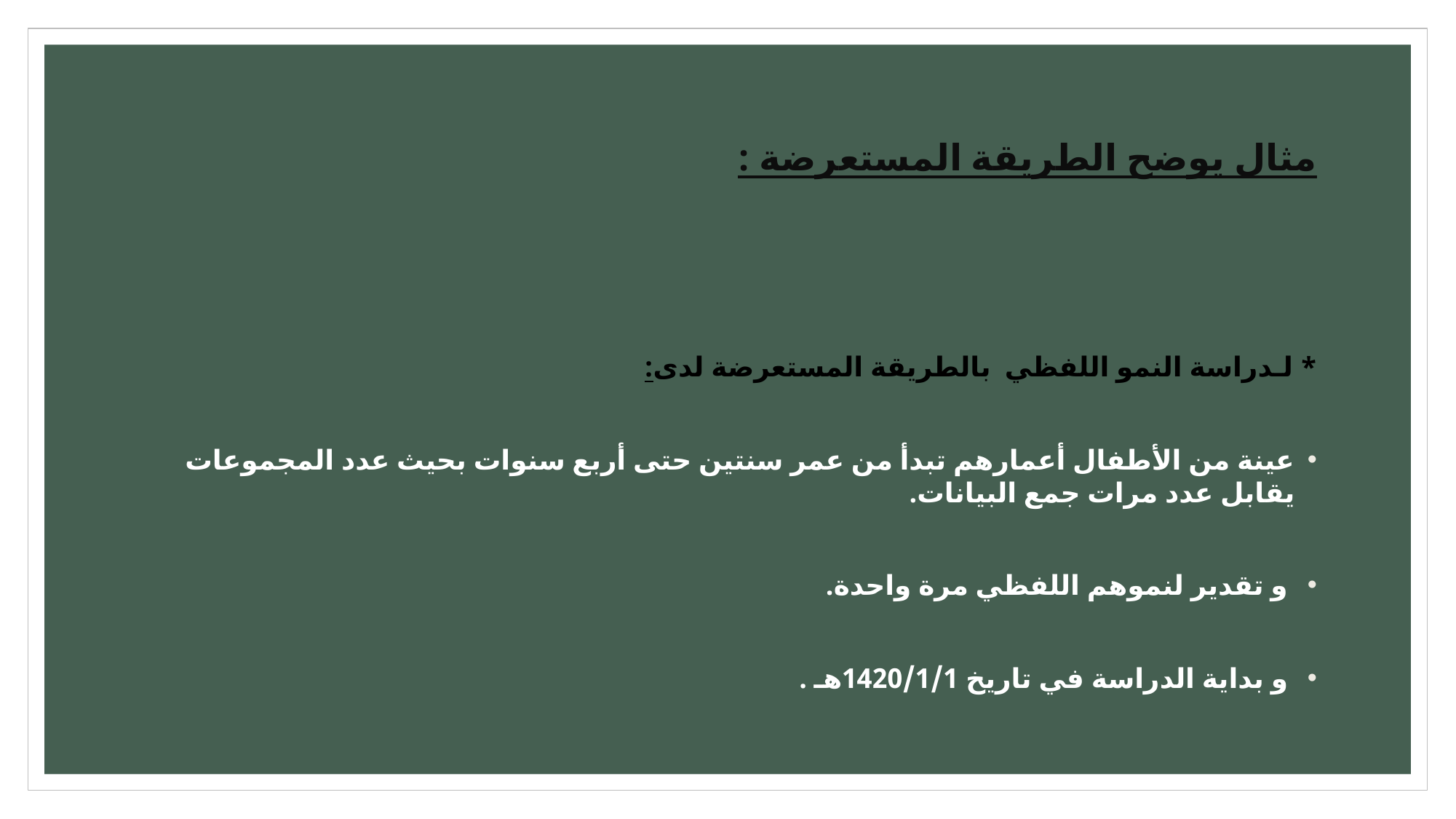

# مثال يوضح الطريقة المستعرضة :

* لـدراسة النمو اللفظي  بالطريقة المستعرضة لدى:

عينة من الأطفال أعمارهم تبدأ من عمر سنتين حتى أربع سنوات بحيث عدد المجموعات يقابل عدد مرات جمع البيانات.

 و تقدير لنموهم اللفظي مرة واحدة.

 و بداية الدراسة في تاريخ 1420/1/1هـ .